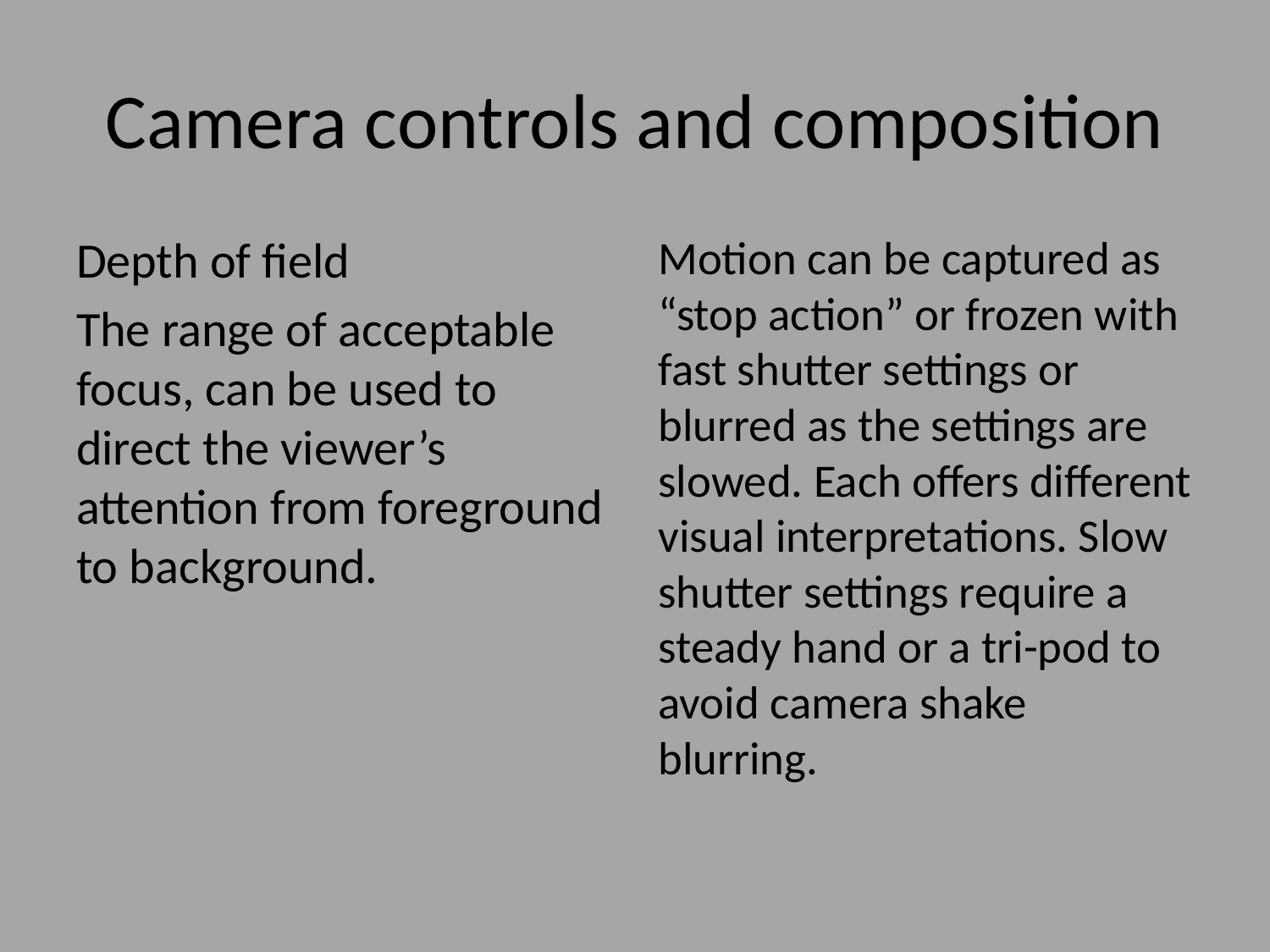

# Camera controls and composition
Depth of field
The range of acceptable focus, can be used to direct the viewer’s attention from foreground to background.
Motion can be captured as “stop action” or frozen with fast shutter settings or blurred as the settings are slowed. Each offers different visual interpretations. Slow shutter settings require a steady hand or a tri-pod to avoid camera shake blurring.